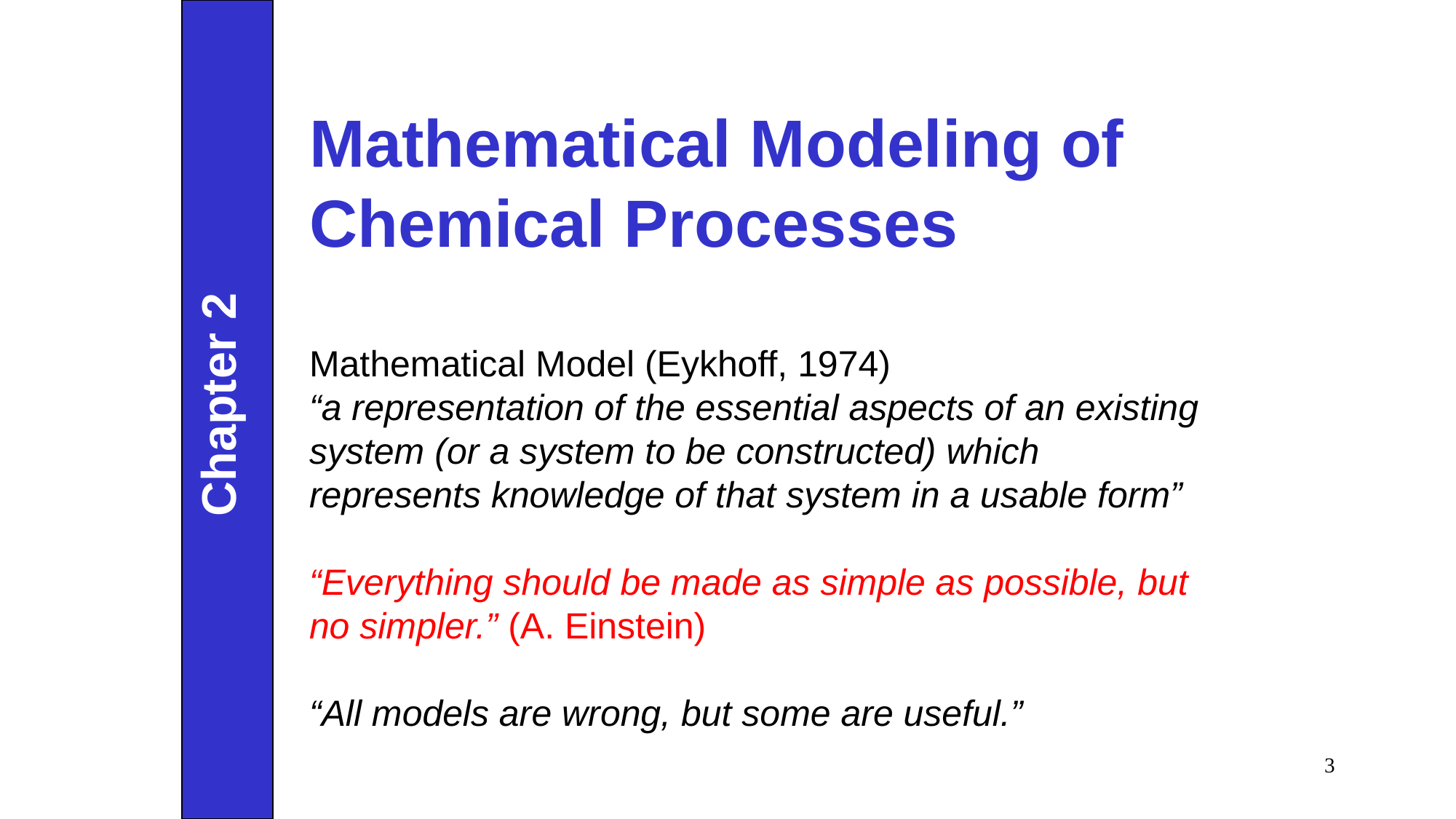

Mathematical Modeling of Chemical Processes

Mathematical Model (Eykhoff, 1974)
“a representation of the essential aspects of an existing system (or a system to be constructed) which represents knowledge of that system in a usable form”

“Everything should be made as simple as possible, but no simpler.” (A. Einstein)

“All models are wrong, but some are useful.”

Chapter 2
3
TexPoint fonts used in EMF.
Read the TexPoint manual before you delete this box.: AAAAAAAAAAA